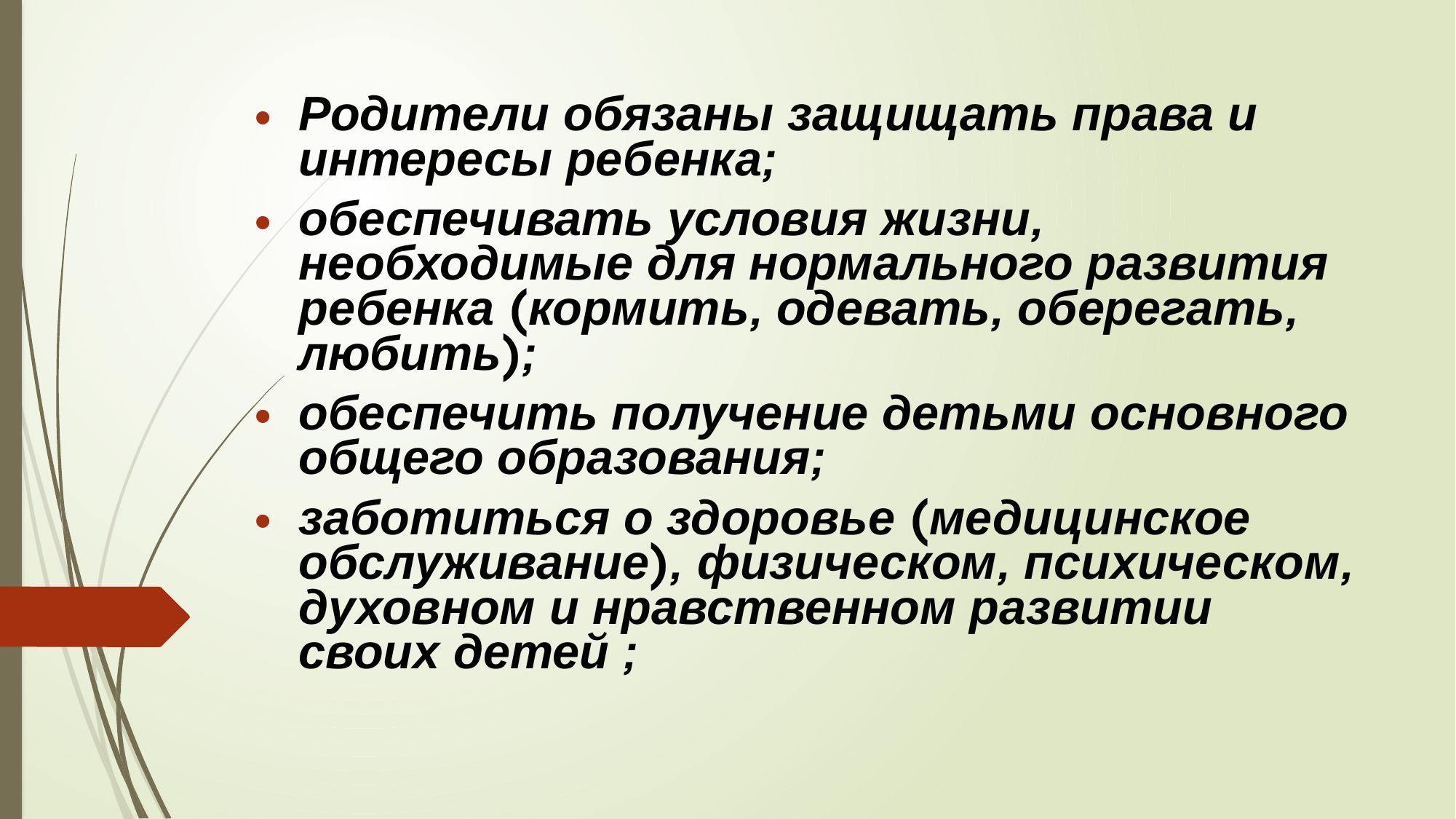

Родители обязаны защищать права и интересы ребенка;
обеспечивать условия жизни, необходимые для нормального развития ребенка (кормить, одевать, оберегать, любить);
обеспечить получение детьми основного общего образования;
заботиться о здоровье (медицинское обслуживание), физическом, психическом, духовном и нравственном развитии своих детей ;